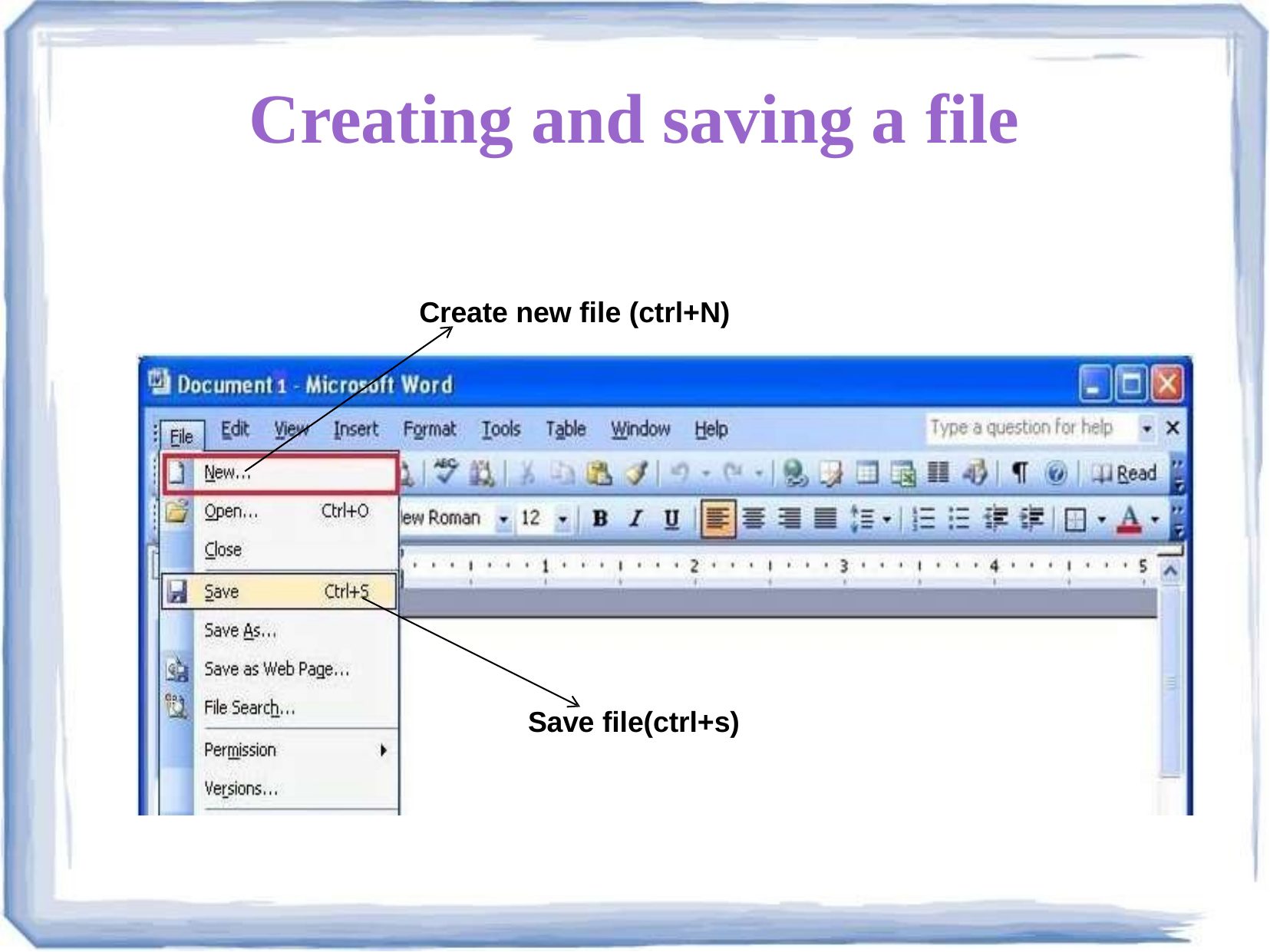

# Creating and saving a file
Create new file (ctrl+N)

Save file(ctrl+s)